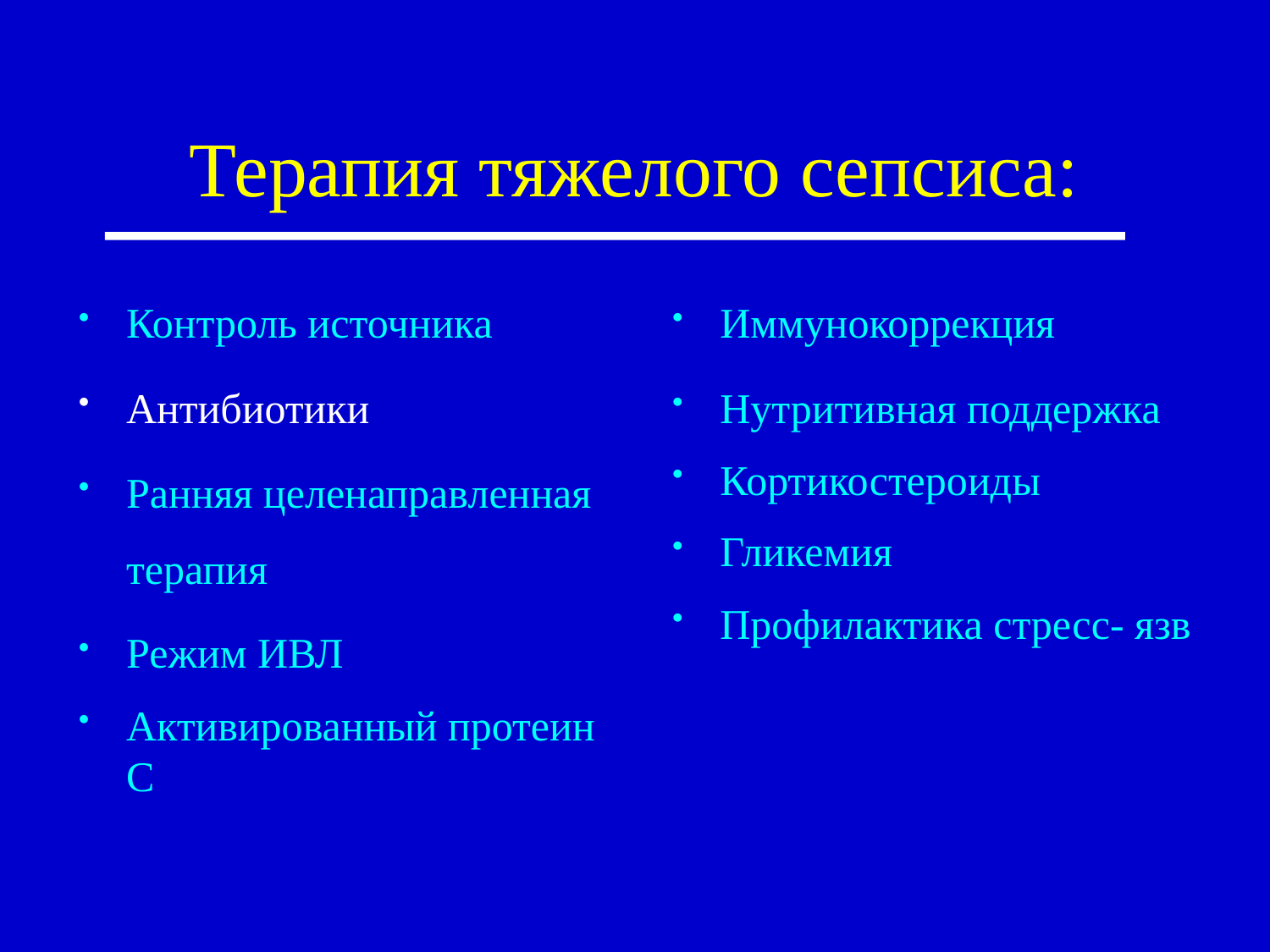

# Терапия тяжелого сепсиса:

Контроль источника
Антибиотики
Ранняя целенаправленная терапия
Режим ИВЛ
Активированный протеин С
Иммунокоррекция
Нутритивная поддержка
Кортикостероиды
Гликемия
Профилактика стресс- язв